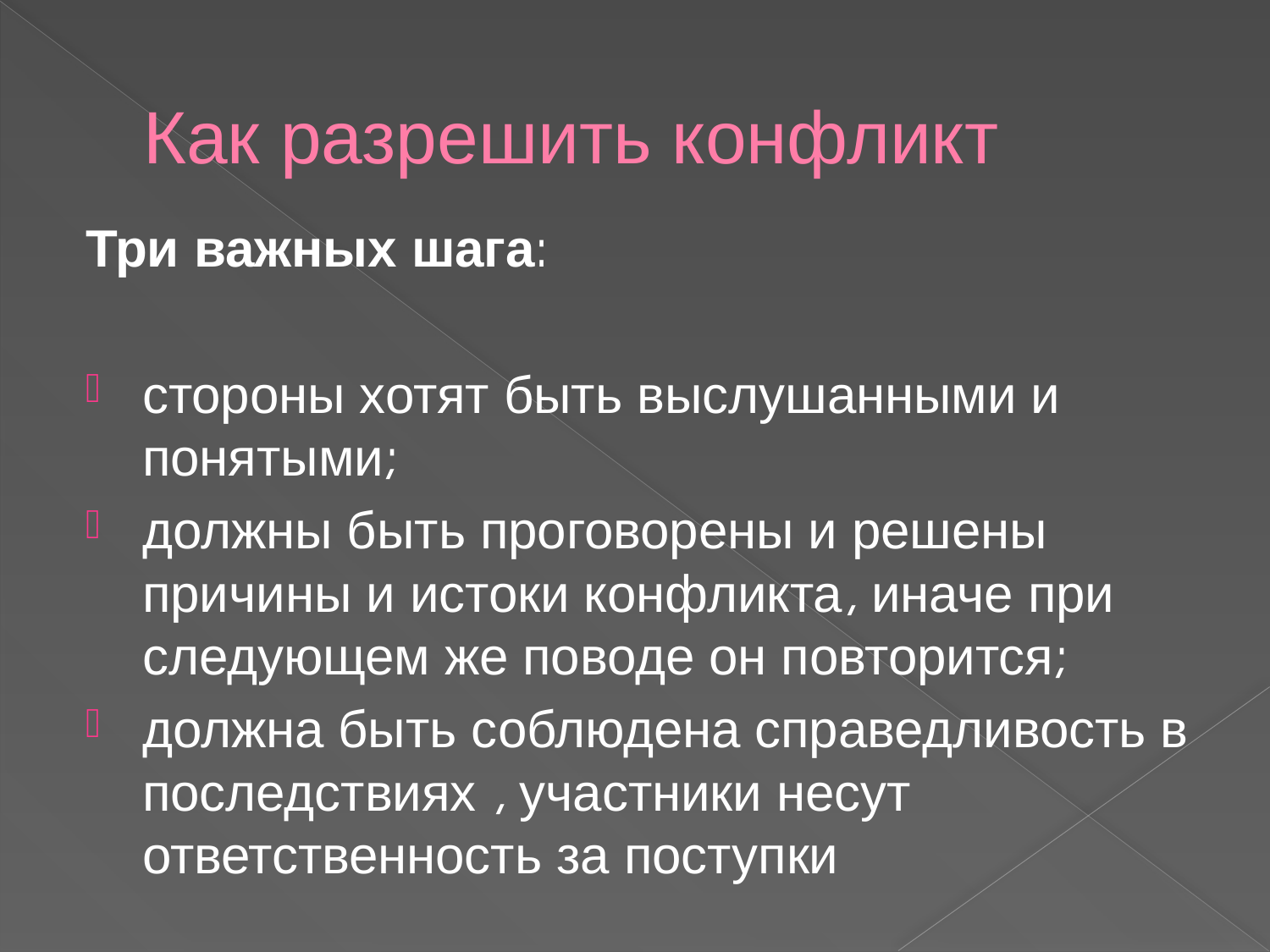

# Как разрешить конфликт
Три важных шага:

стороны хотят быть выслушанными и понятыми;
должны быть проговорены и решены причины и истоки конфликта, иначе при следующем же поводе он повторится;
должна быть соблюдена справедливость в последствиях , участники несут ответственность за поступки